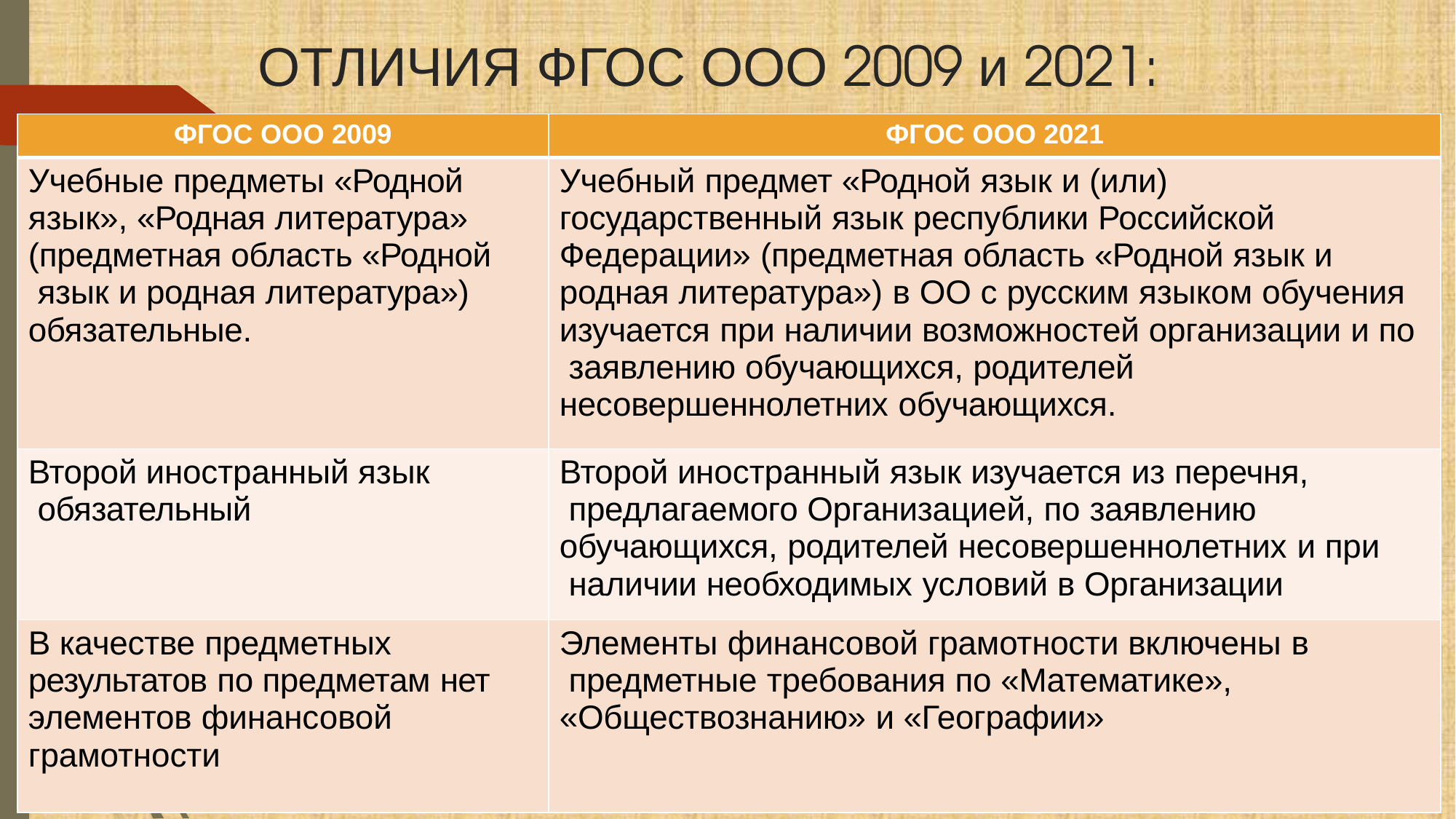

# ОТЛИЧИЯ ФГОС ООО 2009 и 2021:
| ФГОС ООО 2009 | ФГОС ООО 2021 |
| --- | --- |
| Учебные предметы «Родной язык», «Родная литература» (предметная область «Родной язык и родная литература») обязательные. | Учебный предмет «Родной язык и (или) государственный язык республики Российской Федерации» (предметная область «Родной язык и родная литература») в ОО с русским языком обучения изучается при наличии возможностей организации и по заявлению обучающихся, родителей несовершеннолетних обучающихся. |
| Второй иностранный язык обязательный | Второй иностранный язык изучается из перечня, предлагаемого Организацией, по заявлению обучающихся, родителей несовершеннолетних и при наличии необходимых условий в Организации |
| В качестве предметных результатов по предметам нет элементов финансовой грамотности | Элементы финансовой грамотности включены в предметные требования по «Математике», «Обществознанию» и «Географии» |